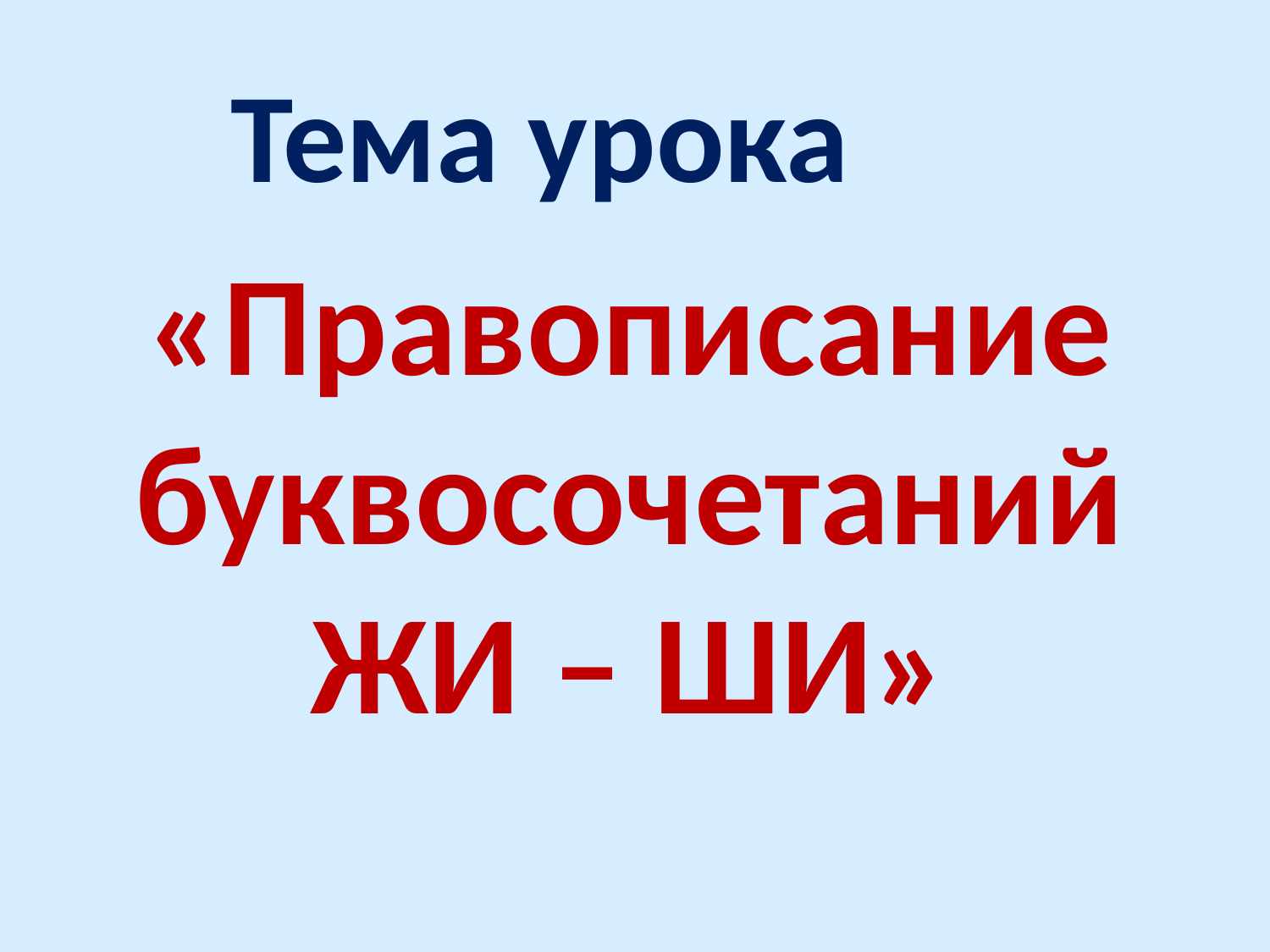

Тема урока
«Правописание
 буквосочетаний
ЖИ – ШИ»